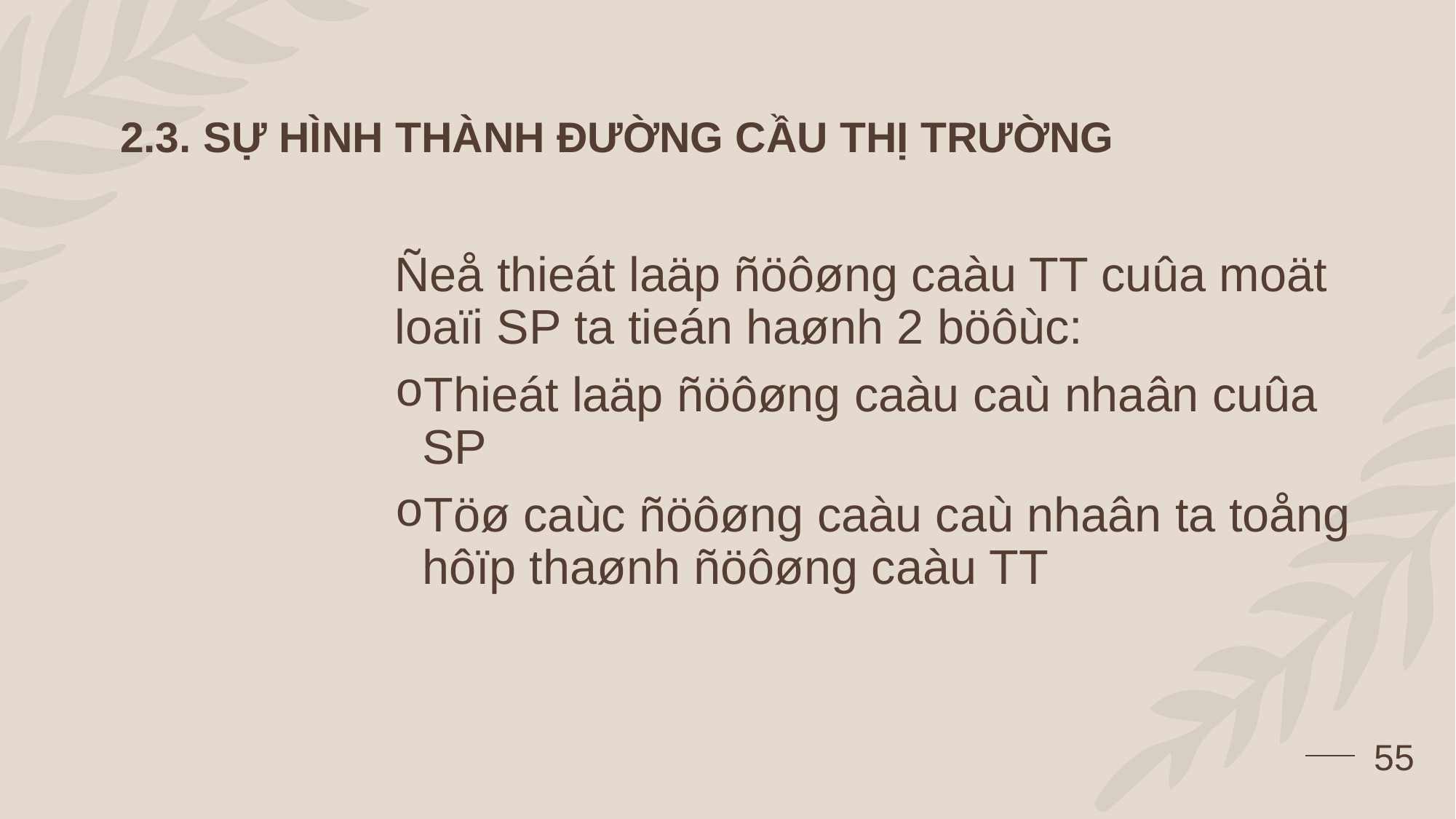

2.3. SỰ HÌNH THÀNH ĐƯỜNG CẦU THỊ TRƯỜNG
Ñeå thieát laäp ñöôøng caàu TT cuûa moät loaïi SP ta tieán haønh 2 böôùc:
Thieát laäp ñöôøng caàu caù nhaân cuûa SP
Töø caùc ñöôøng caàu caù nhaân ta toång hôïp thaønh ñöôøng caàu TT
55